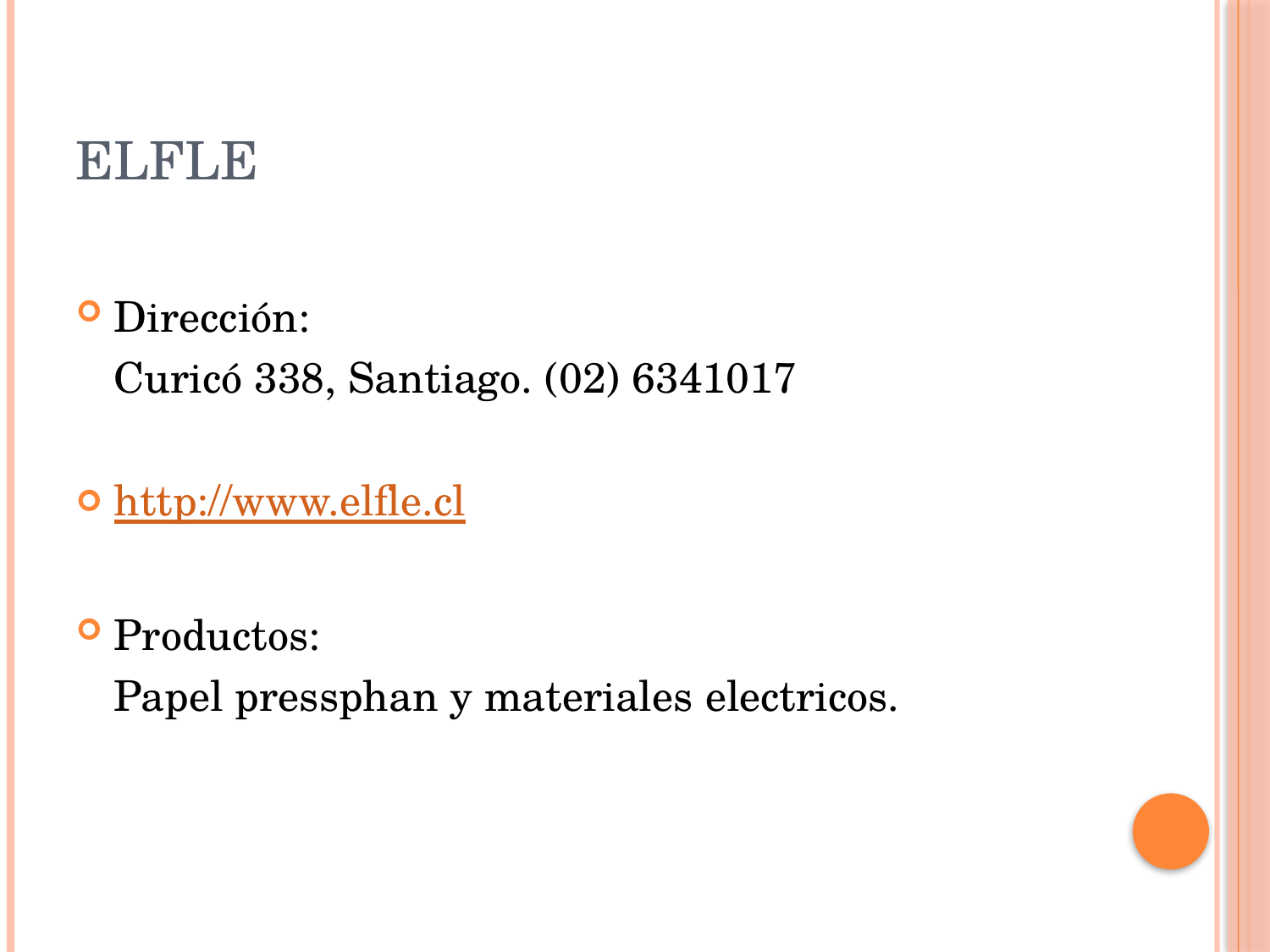

# Elfle

Dirección:
	Curicó 338, Santiago. (02) 6341017

http://www.elfle.cl

Productos:
	Papel pressphan y materiales electricos.